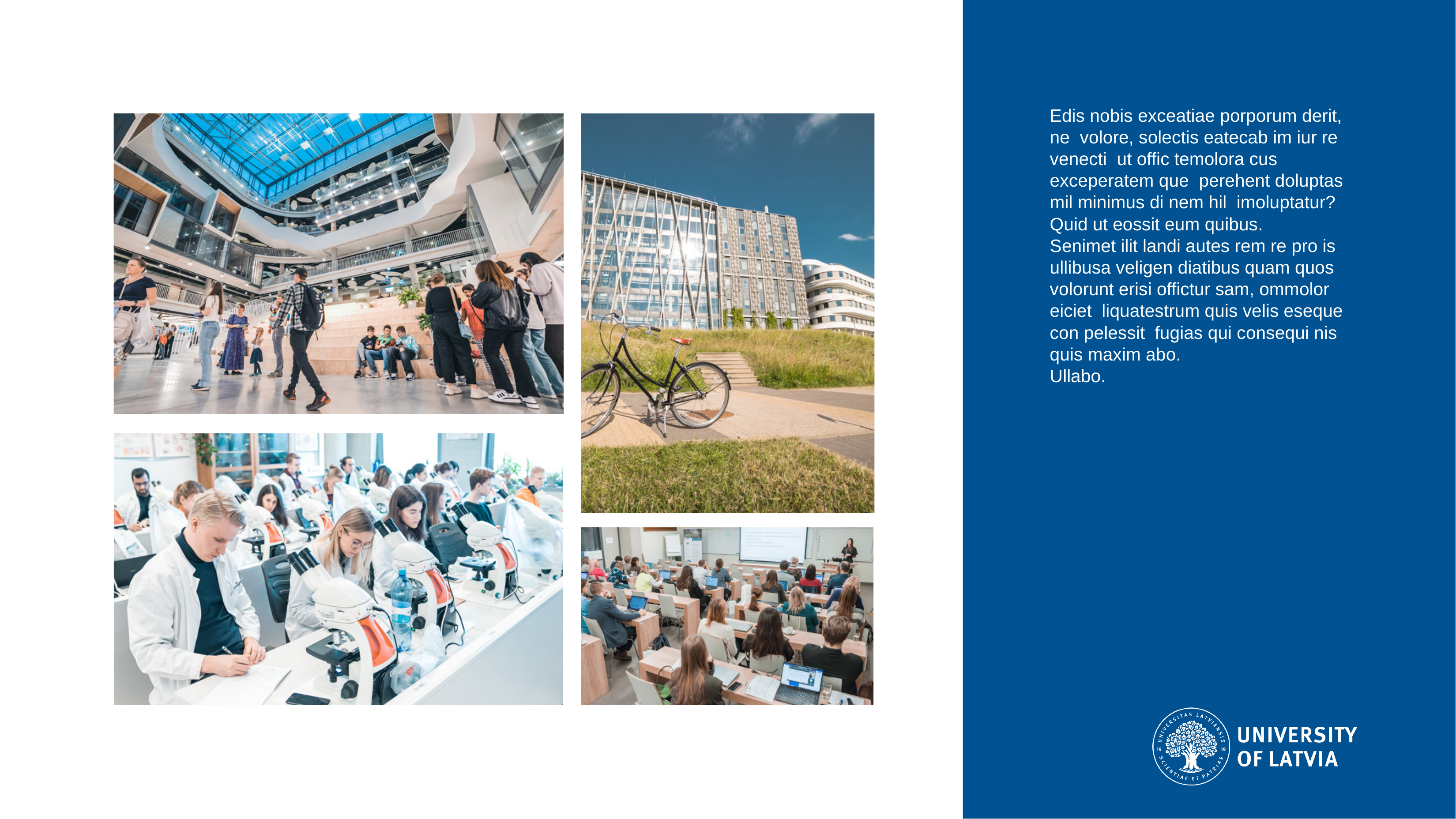

Edis nobis exceatiae porporum derit, ne  volore, solectis eatecab im iur re venecti  ut offic temolora cus exceperatem que  perehent doluptas mil minimus di nem hil  imoluptatur? Quid ut eossit eum quibus.
Senimet ilit landi autes rem re pro is  ullibusa veligen diatibus quam quos  volorunt erisi offictur sam, ommolor eiciet  liquatestrum quis velis eseque con pelessit  fugias qui consequi nis quis maxim abo.
Ullabo.